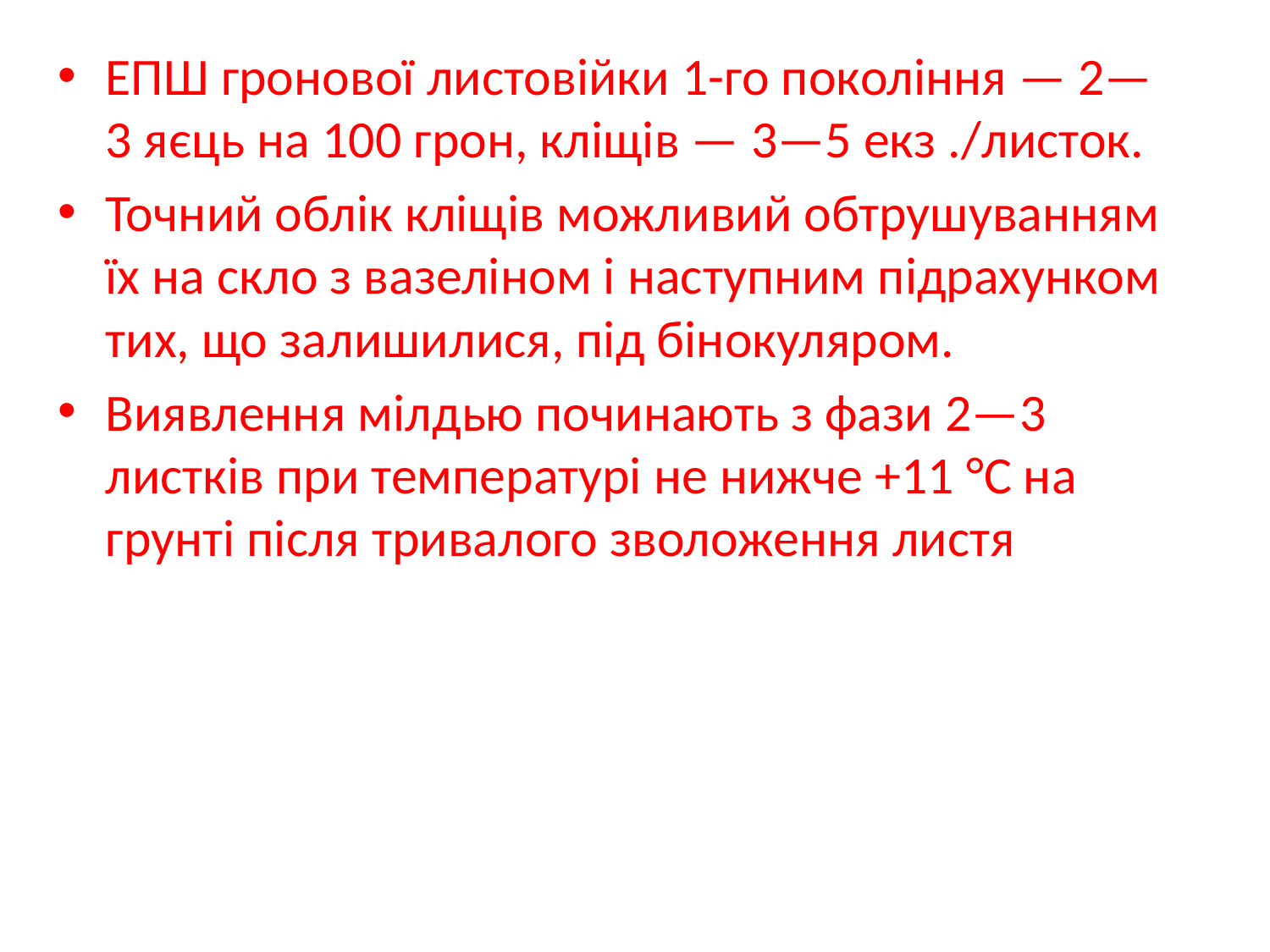

ЕПШ гронової листовійки 1-го покоління — 2—3 яєць на 100 грон, кліщів — 3—5 екз ./листок.
Точний облік кліщів можливий обтрушуванням їх на скло з вазеліном і наступним підрахунком тих, що залишилися, під бінокуляром.
Виявлення мілдью починають з фази 2—3 листків при температурі не нижче +11 °С на грунті після тривалого зволоження листя